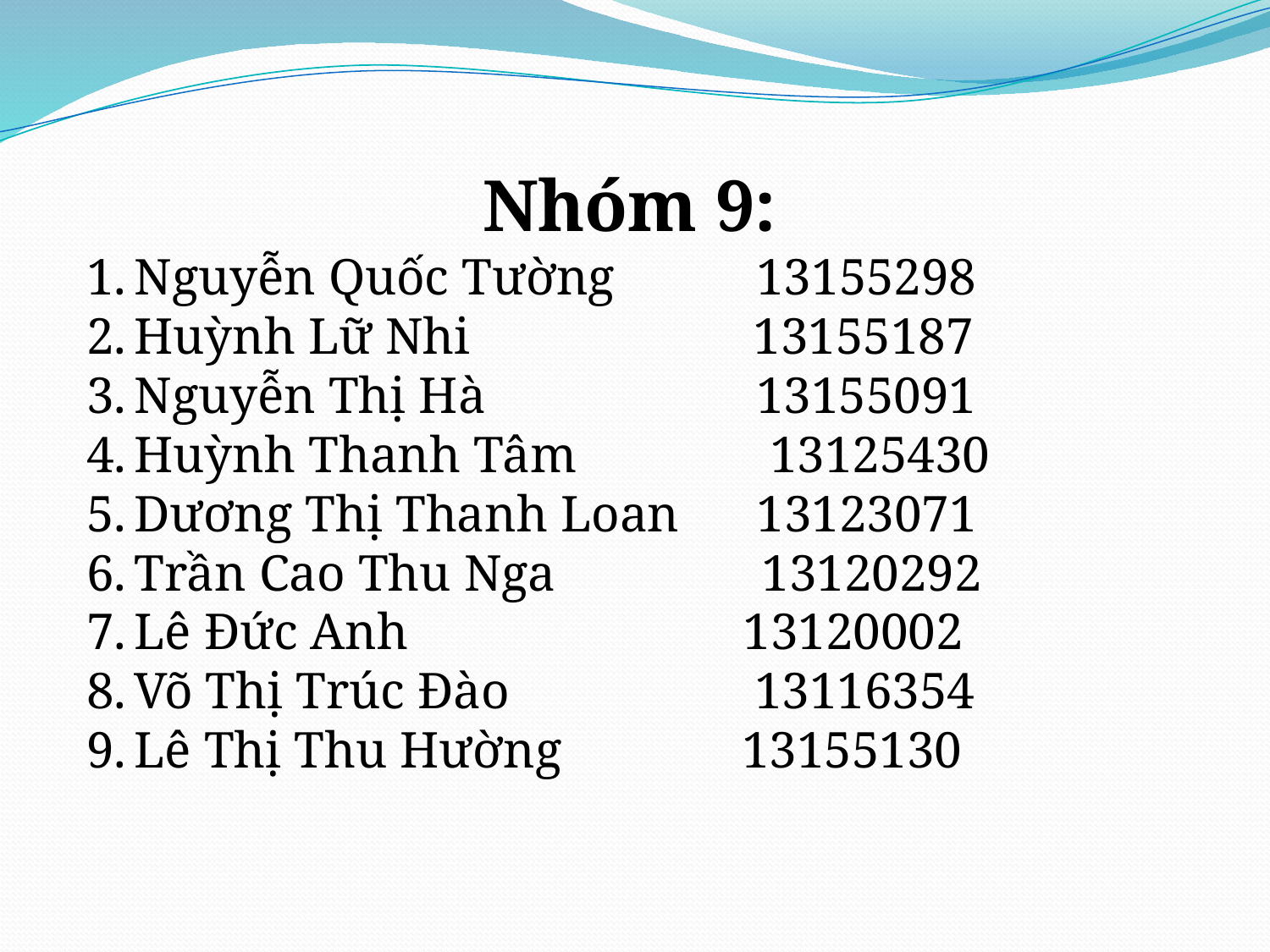

Nhóm 9:
Nguyễn Quốc Tường           13155298
Huỳnh Lữ Nhi                      13155187
Nguyễn Thị Hà                     13155091
Huỳnh Thanh Tâm               13125430
Dương Thị Thanh Loan      13123071
Trần Cao Thu Nga                13120292
Lê Đức Anh                          13120002
Võ Thị Trúc Đào                   13116354
Lê Thị Thu Hường              13155130